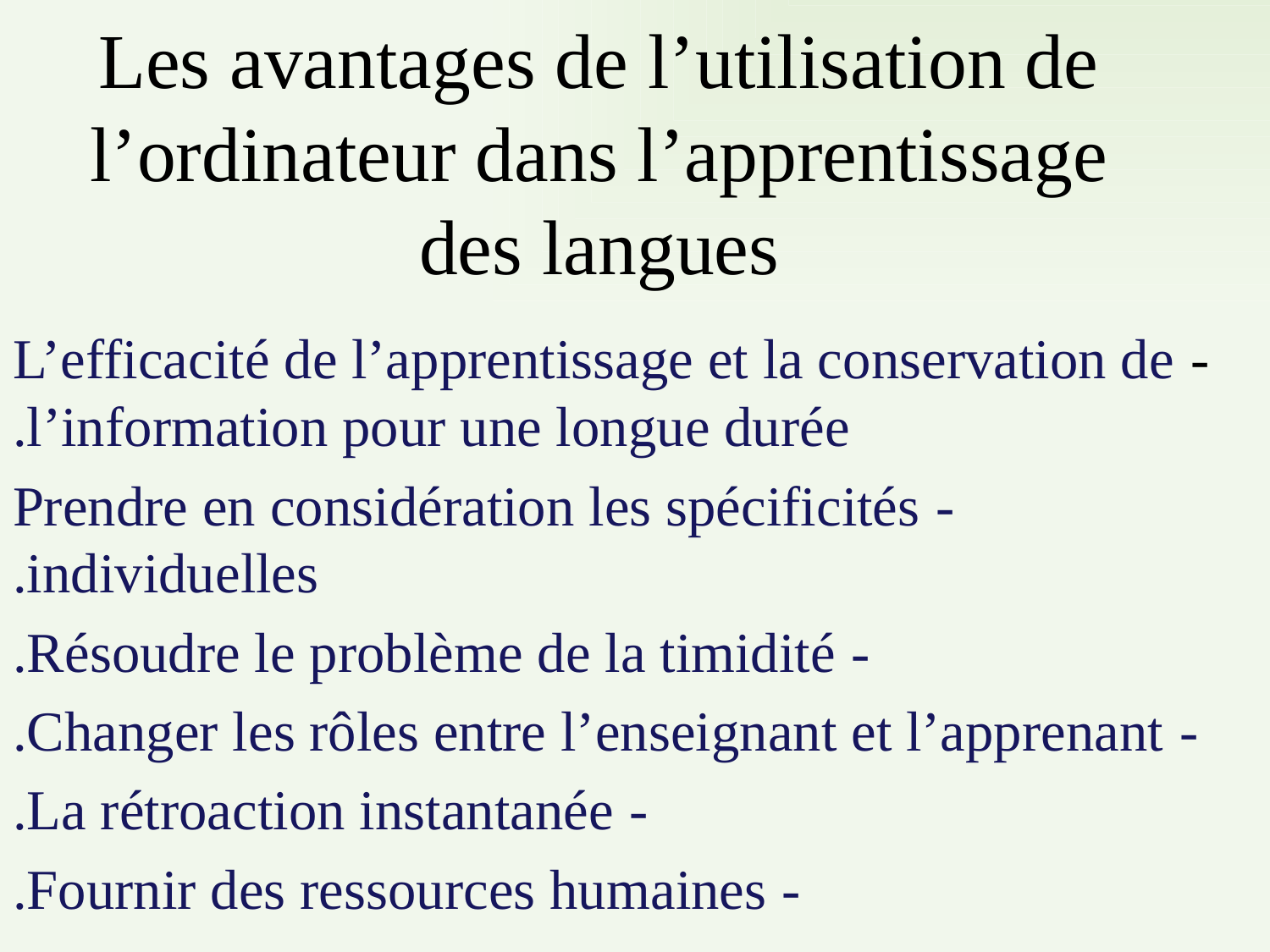

# Les avantages de l’utilisation de l’ordinateur dans l’apprentissage des langues
- L’efficacité de l’apprentissage et la conservation de l’information pour une longue durée.
- Prendre en considération les spécificités individuelles.
- Résoudre le problème de la timidité.
- Changer les rôles entre l’enseignant et l’apprenant.
- La rétroaction instantanée.
- Fournir des ressources humaines.